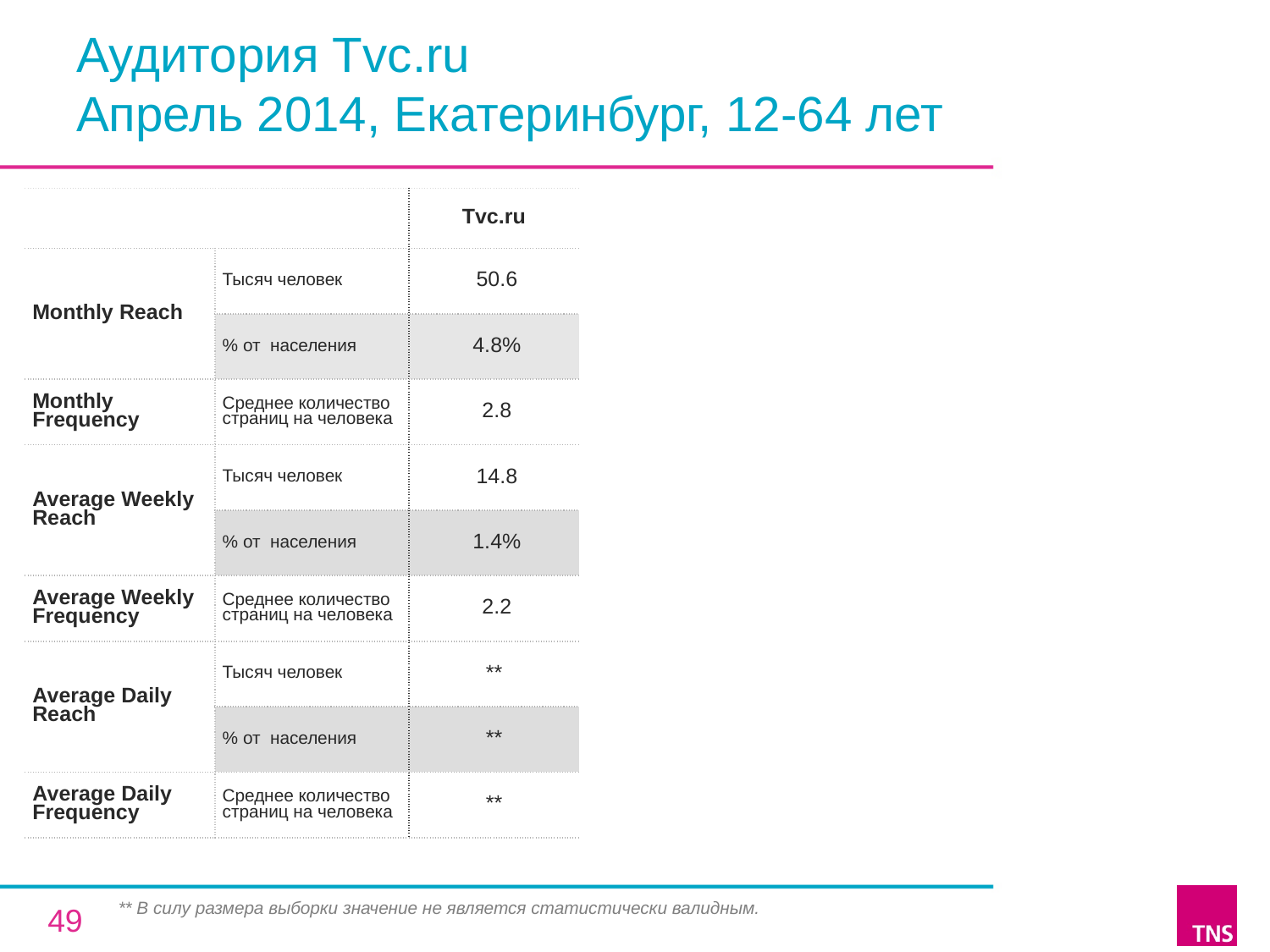

# Аудитория Tvc.ru Апрель 2014, Екатеринбург, 12-64 лет
|  |  | Tvc.ru |
| --- | --- | --- |
| Monthly Reach | Тысяч человек | 50.6 |
|  | % от населения | 4.8% |
| Monthly Frequency | Среднее количество страниц на человека | 2.8 |
| Average Weekly Reach | Тысяч человек | 14.8 |
|  | % от населения | 1.4% |
| Average Weekly Frequency | Среднее количество страниц на человека | 2.2 |
| Average Daily Reach | Тысяч человек | \*\* |
|  | % от населения | \*\* |
| Average Daily Frequency | Среднее количество страниц на человека | \*\* |
** В силу размера выборки значение не является статистически валидным.
49